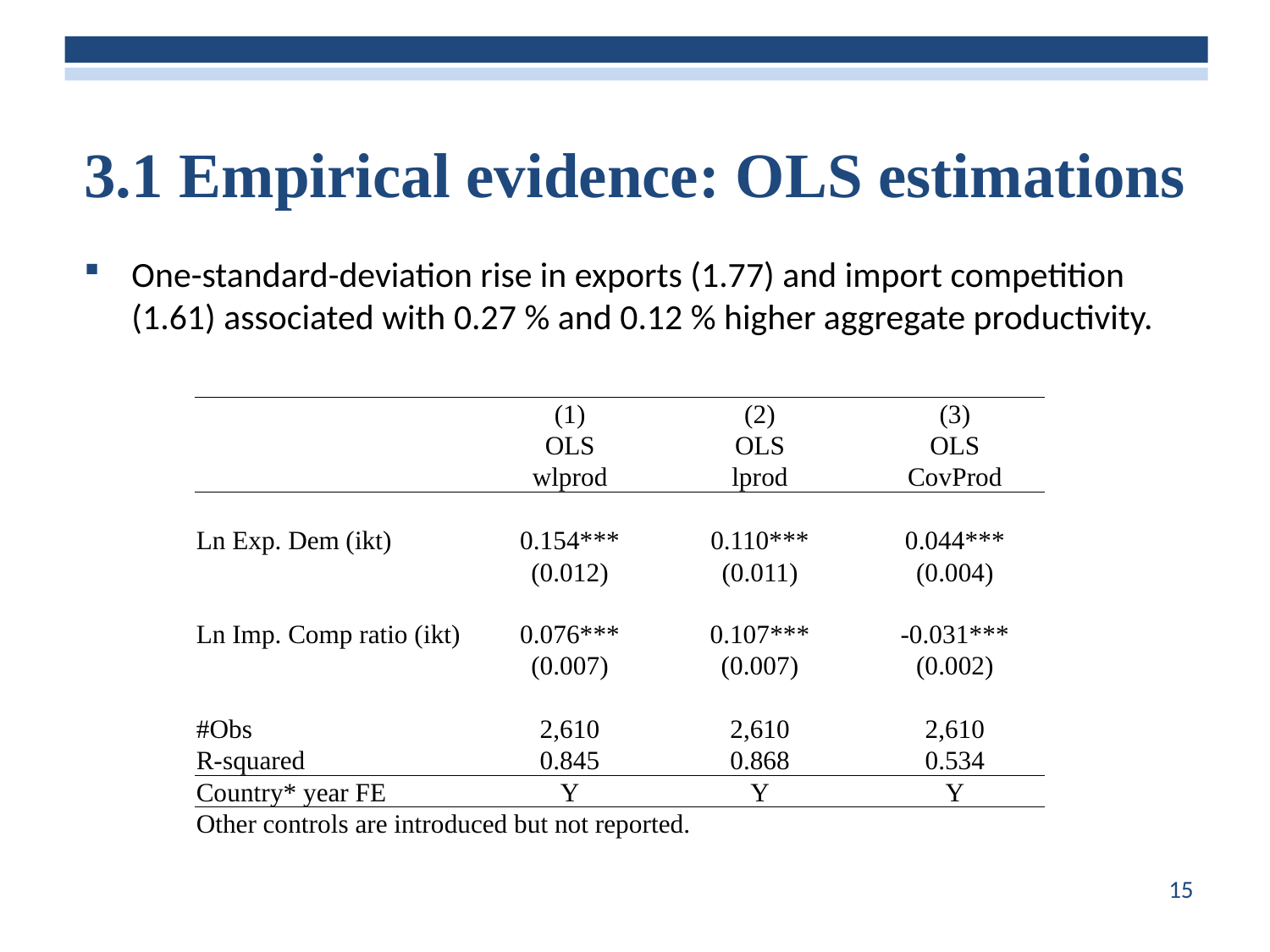

# 3.1 Empirical evidence: OLS estimations
One-standard-deviation rise in exports (1.77) and import competition (1.61) associated with 0.27 % and 0.12 % higher aggregate productivity.

|  | (1) | (2) | (3) |
| --- | --- | --- | --- |
|  | OLS | OLS | OLS |
|  | wlprod | lprod | CovProd |
|  |  |  |  |
| Ln Exp. Dem (ikt) | 0.154\*\*\* | 0.110\*\*\* | 0.044\*\*\* |
|  | (0.012) | (0.011) | (0.004) |
| Ln Imp. Comp ratio (ikt) | 0.076\*\*\* | 0.107\*\*\* | -0.031\*\*\* |
|  | (0.007) | (0.007) | (0.002) |
|  |  |  |  |
| #Obs | 2,610 | 2,610 | 2,610 |
| R-squared | 0.845 | 0.868 | 0.534 |
| Country\* year FE | Y | Y | Y |
| Other controls are introduced but not reported. |  |  |  |
15